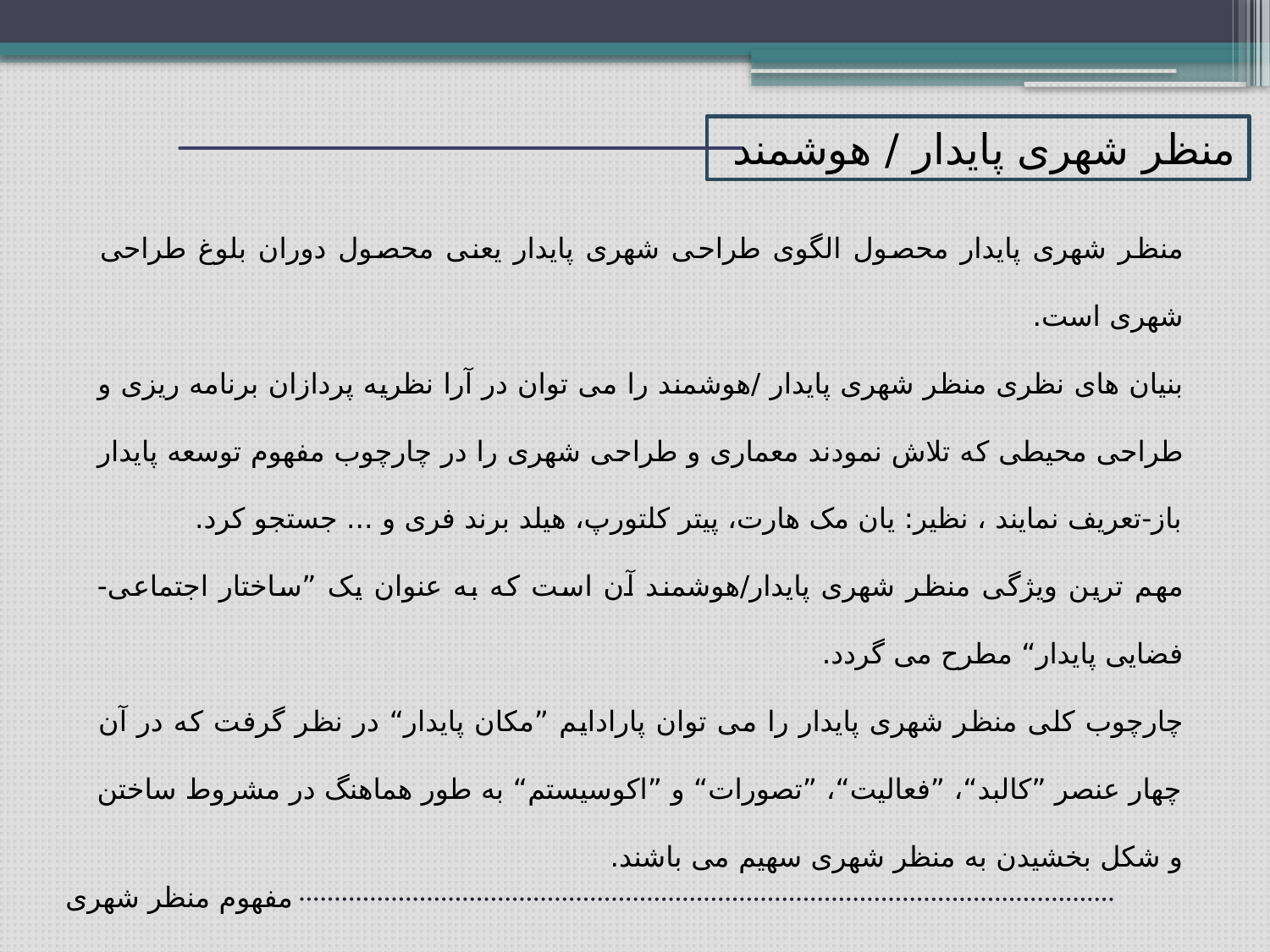

منظر شهری پایدار / هوشمند
منظر شهری پایدار محصول الگوی طراحی شهری پایدار یعنی محصول دوران بلوغ طراحی شهری است.
بنیان های نظری منظر شهری پایدار /هوشمند را می توان در آرا نظریه پردازان برنامه ریزی و طراحی محیطی که تلاش نمودند معماری و طراحی شهری را در چارچوب مفهوم توسعه پایدار باز-تعریف نمایند ، نظیر: یان مک هارت، پیتر کلتورپ، هیلد برند فری و ... جستجو کرد.
مهم ترین ویژگی منظر شهری پایدار/هوشمند آن است که به عنوان یک ”ساختار اجتماعی-فضایی پایدار“ مطرح می گردد.
چارچوب کلی منظر شهری پایدار را می توان پارادایم ”مکان پایدار“ در نظر گرفت که در آن چهار عنصر ”کالبد“، ”فعالیت“، ”تصورات“ و ”اکوسیستم“ به طور هماهنگ در مشروط ساختن و شکل بخشیدن به منظر شهری سهیم می باشند.
مفهوم منظر شهری